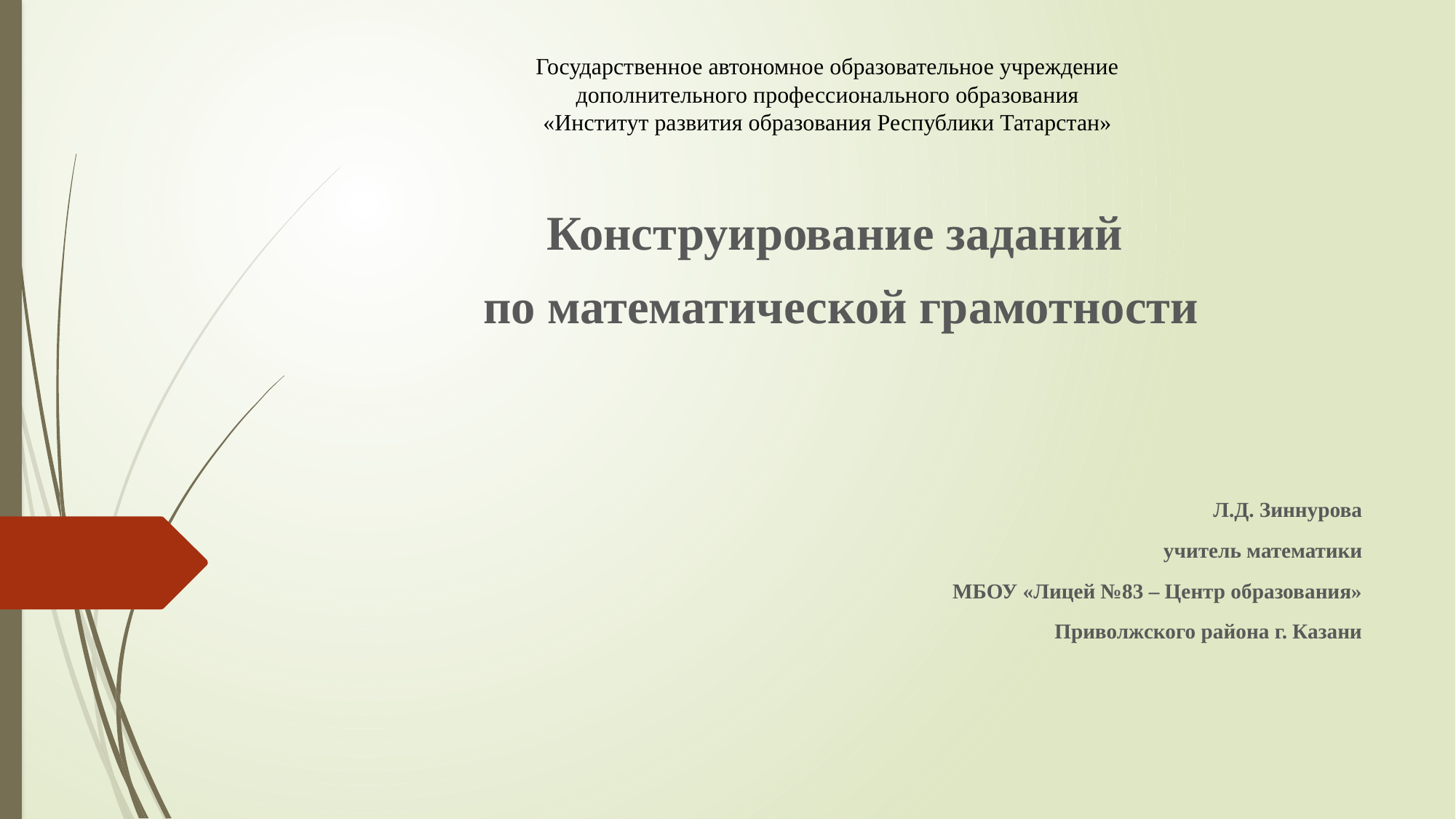

# Государственное автономное образовательное учреждение дополнительного профессионального образования «Институт развития образования Республики Татарстан»
Конструирование заданий
по математической грамотности

Л.Д. Зиннурова
учитель математики
МБОУ «Лицей №83 – Центр образования»
Приволжского района г. Казани